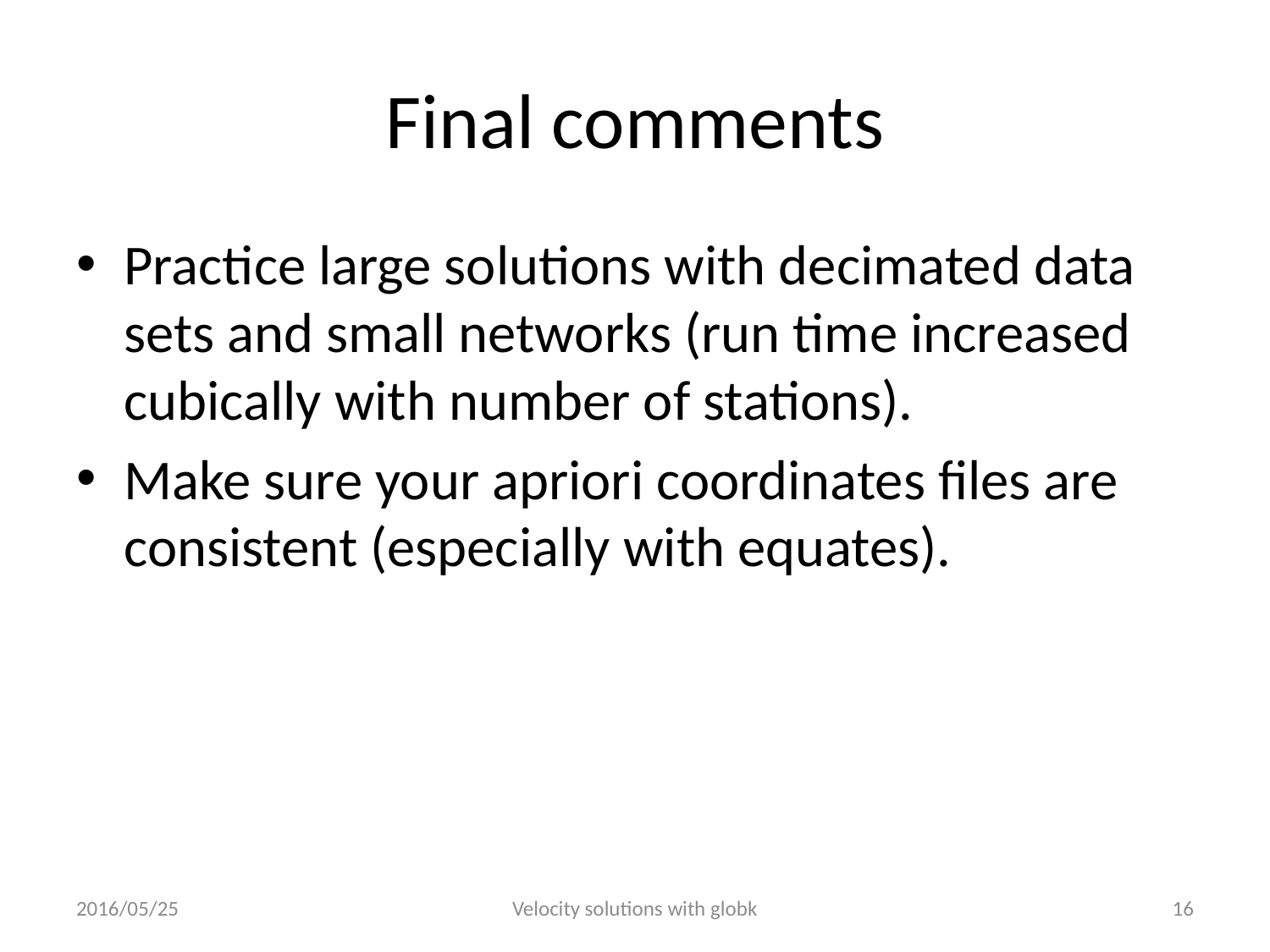

# Final comments
Practice large solutions with decimated data sets and small networks (run time increased cubically with number of stations).
Make sure your apriori coordinates files are consistent (especially with equates).

2016/05/25
Velocity solutions with globk
16